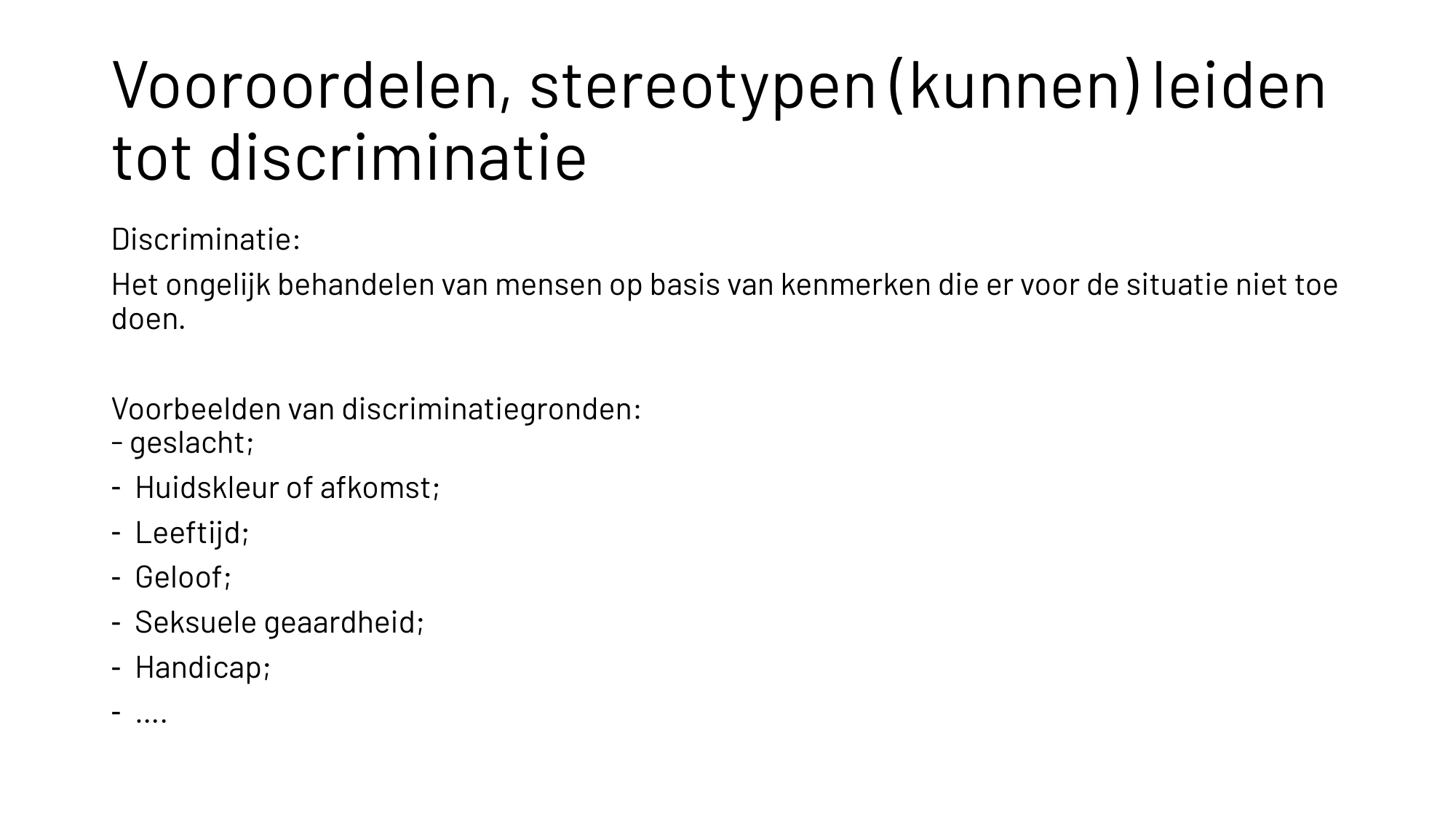

# Vooroordelen, stereotypen (kunnen) leiden tot discriminatie
Discriminatie:
Het ongelijk behandelen van mensen op basis van kenmerken die er voor de situatie niet toe doen.

Voorbeelden van discriminatiegronden:
- geslacht;
Huidskleur of afkomst;
Leeftijd;
Geloof;
Seksuele geaardheid;
Handicap;
….